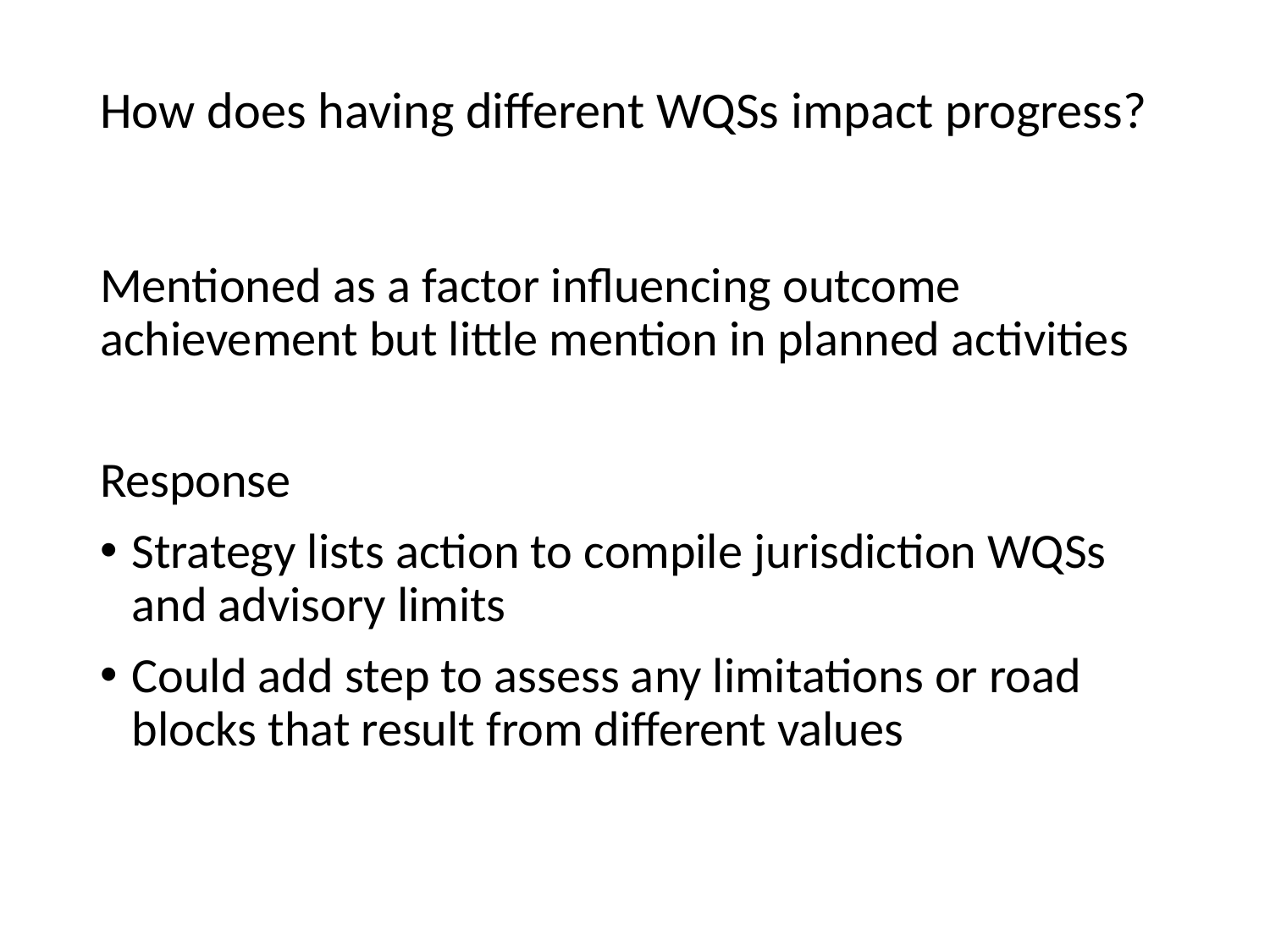

# How does having different WQSs impact progress?
Mentioned as a factor influencing outcome achievement but little mention in planned activities

Response
Strategy lists action to compile jurisdiction WQSs and advisory limits
Could add step to assess any limitations or road blocks that result from different values